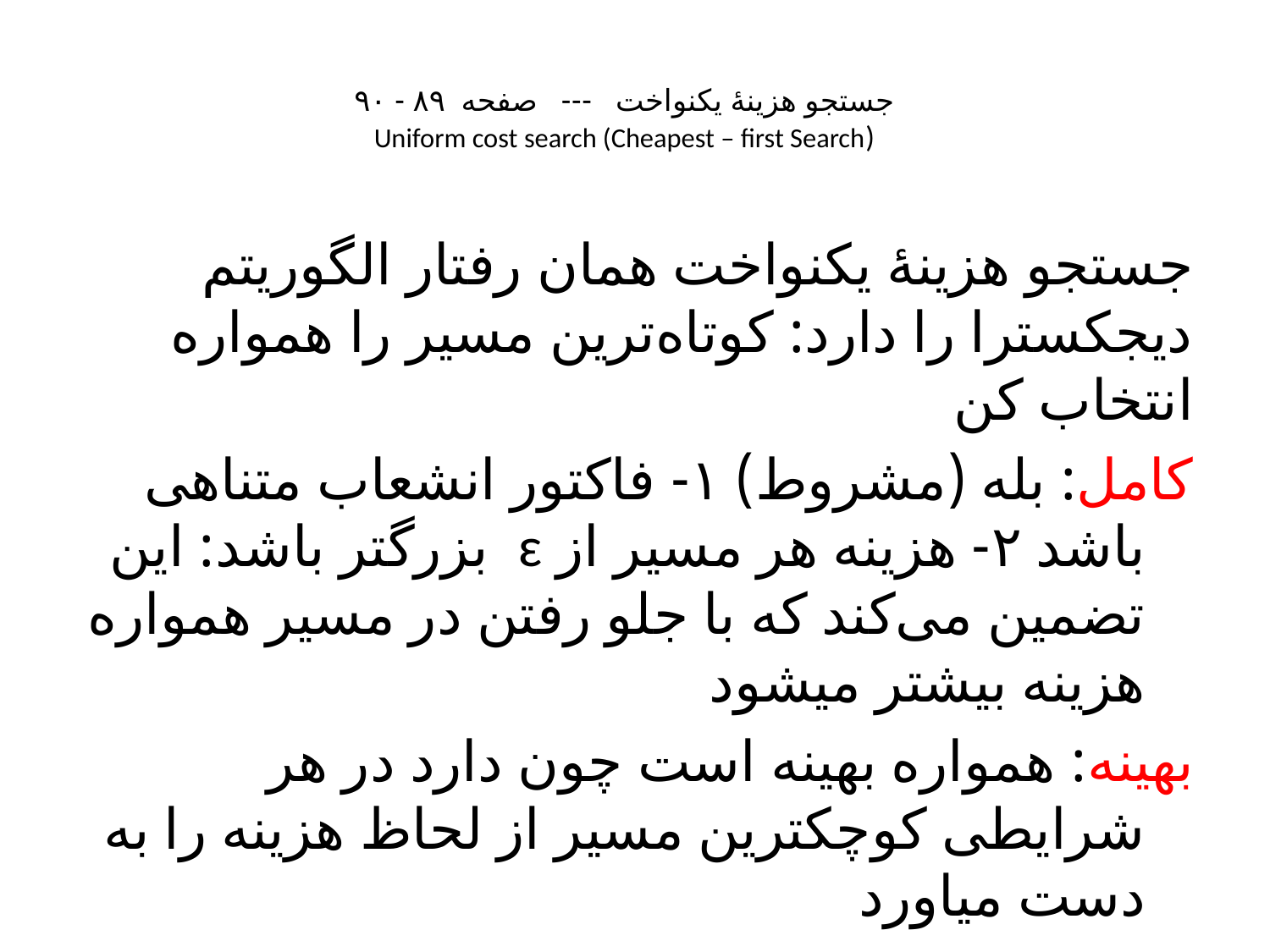

# جستجو هزینهٔ یکنواخت   ---   صفحه  ۸۹ - ۹۰ Uniform cost search (Cheapest – first Search)
جستجو هزینهٔ یکنواخت همان رفتار الگوریتم  دیجکسترا را دارد: کوتاه‌ترین مسیر را همواره انتخاب کن
کامل: بله (مشروط) ۱- فاکتور انشعاب متناهی باشد ۲- هزینه هر مسیر از ɛ  بزرگتر باشد: این تضمین می‌کند که با جلو رفتن در مسیر همواره هزینه بیشتر میشود
بهینه: همواره بهینه است چون دارد در هر شرایطی کوچکترین مسیر از لحاظ هزینه را به دست میاورد